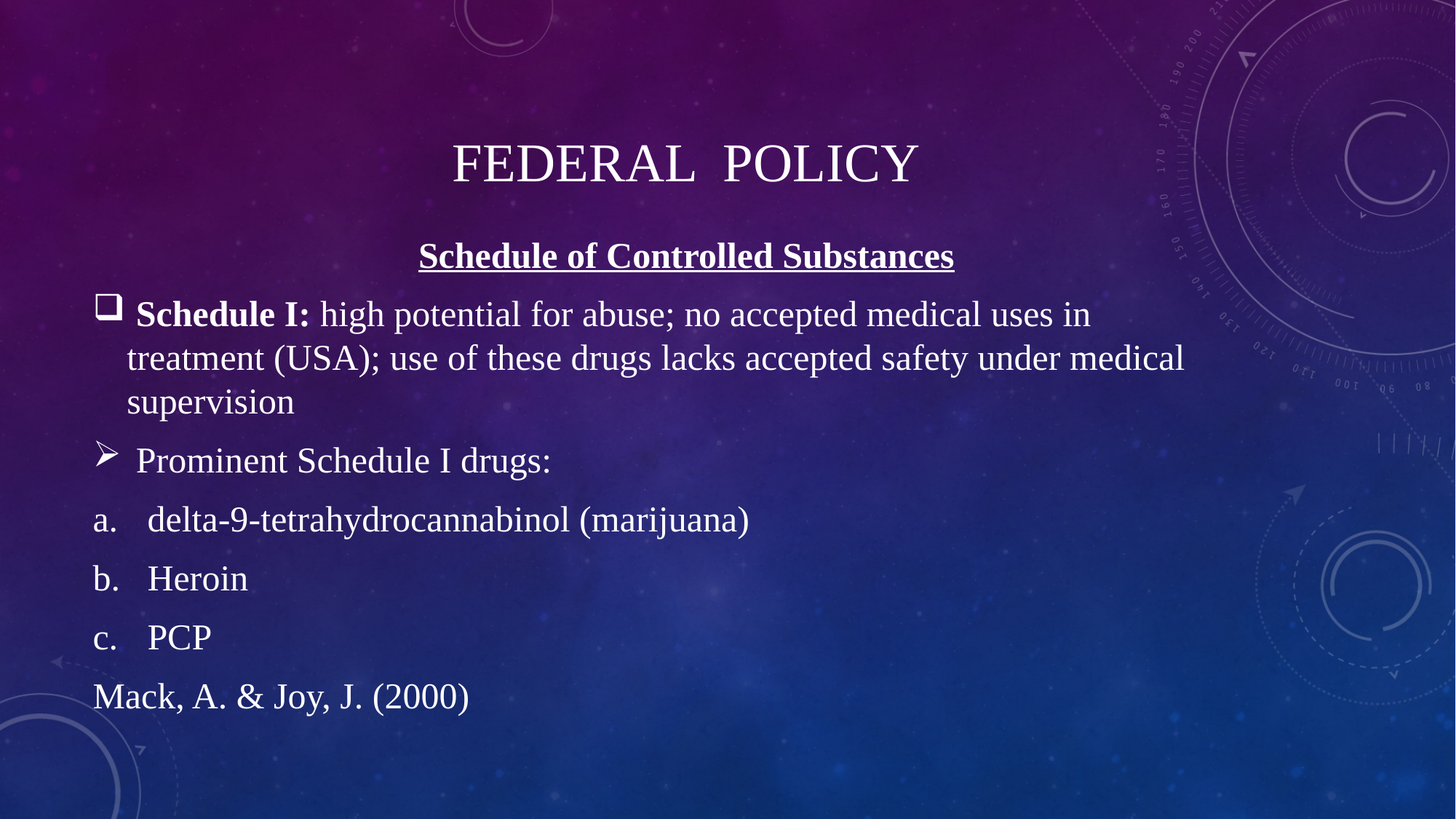

# Federal  policy
Schedule of Controlled Substances
 Schedule I: high potential for abuse; no accepted medical uses in 		treatment (USA); use of these drugs lacks accepted safety under medical 	supervision
 Prominent Schedule I drugs:
delta-9-tetrahydrocannabinol (marijuana)
Heroin
PCP
Mack, A. & Joy, J. (2000)